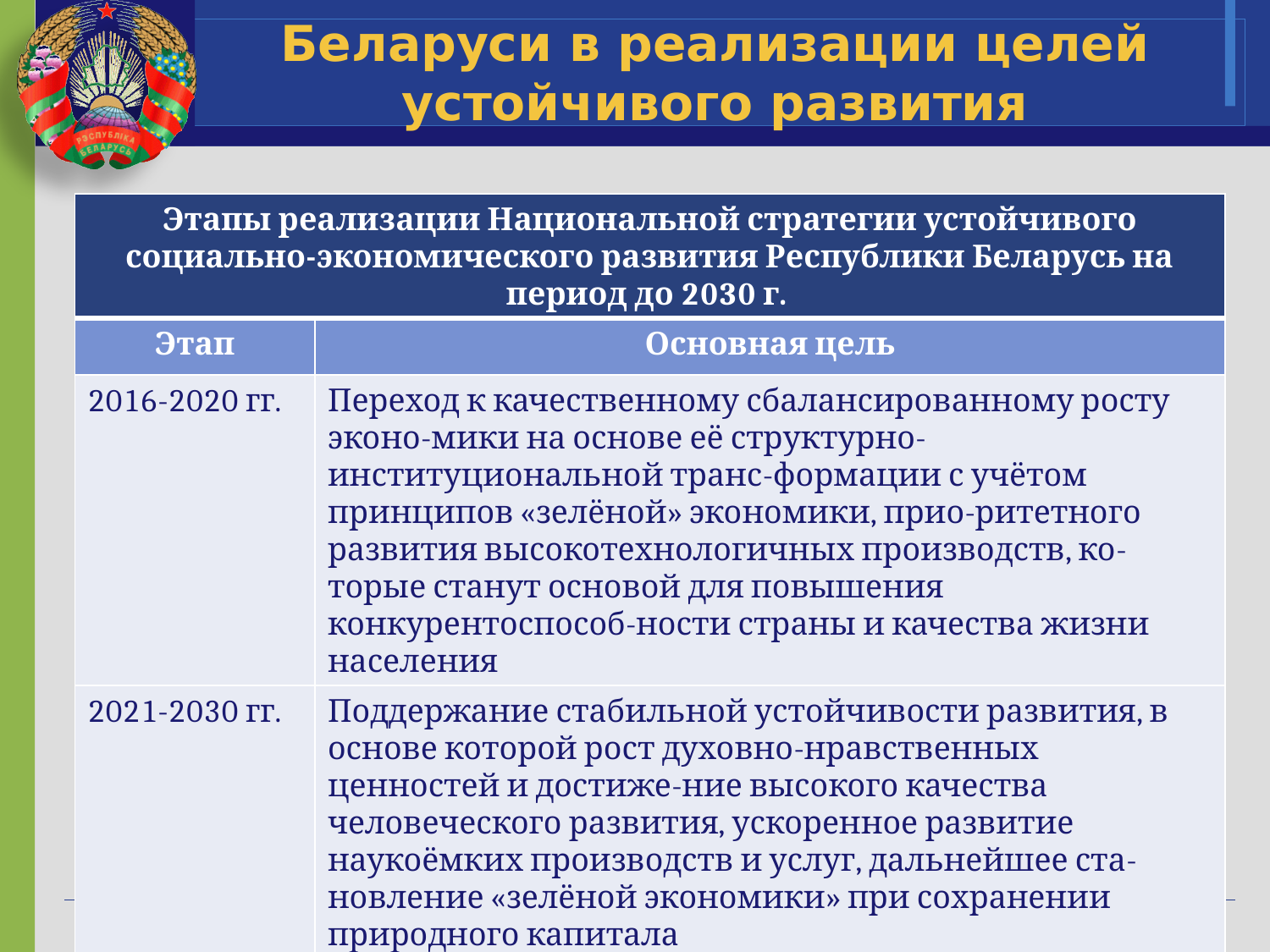

# Беларуси в реализации целей устойчивого развития
| Этапы реализации Национальной стратегии устойчивого социально-экономического развития Республики Беларусь на период до 2030 г. |  |
| --- | --- |
| Этап | Основная цель |
| 2016-2020 гг. | Переход к качественному сбалансированному росту эконо-мики на основе её структурно-институциональной транс-формации с учётом принципов «зелёной» экономики, прио-ритетного развития высокотехнологичных производств, ко- торые станут основой для повышения конкурентоспособ-ности страны и качества жизни населения |
| 2021-2030 гг. | Поддержание стабильной устойчивости развития, в основе которой рост духовно-нравственных ценностей и достиже-ние высокого качества человеческого развития, ускоренное развитие наукоёмких производств и услуг, дальнейшее ста-новление «зелёной экономики» при сохранении природного капитала |